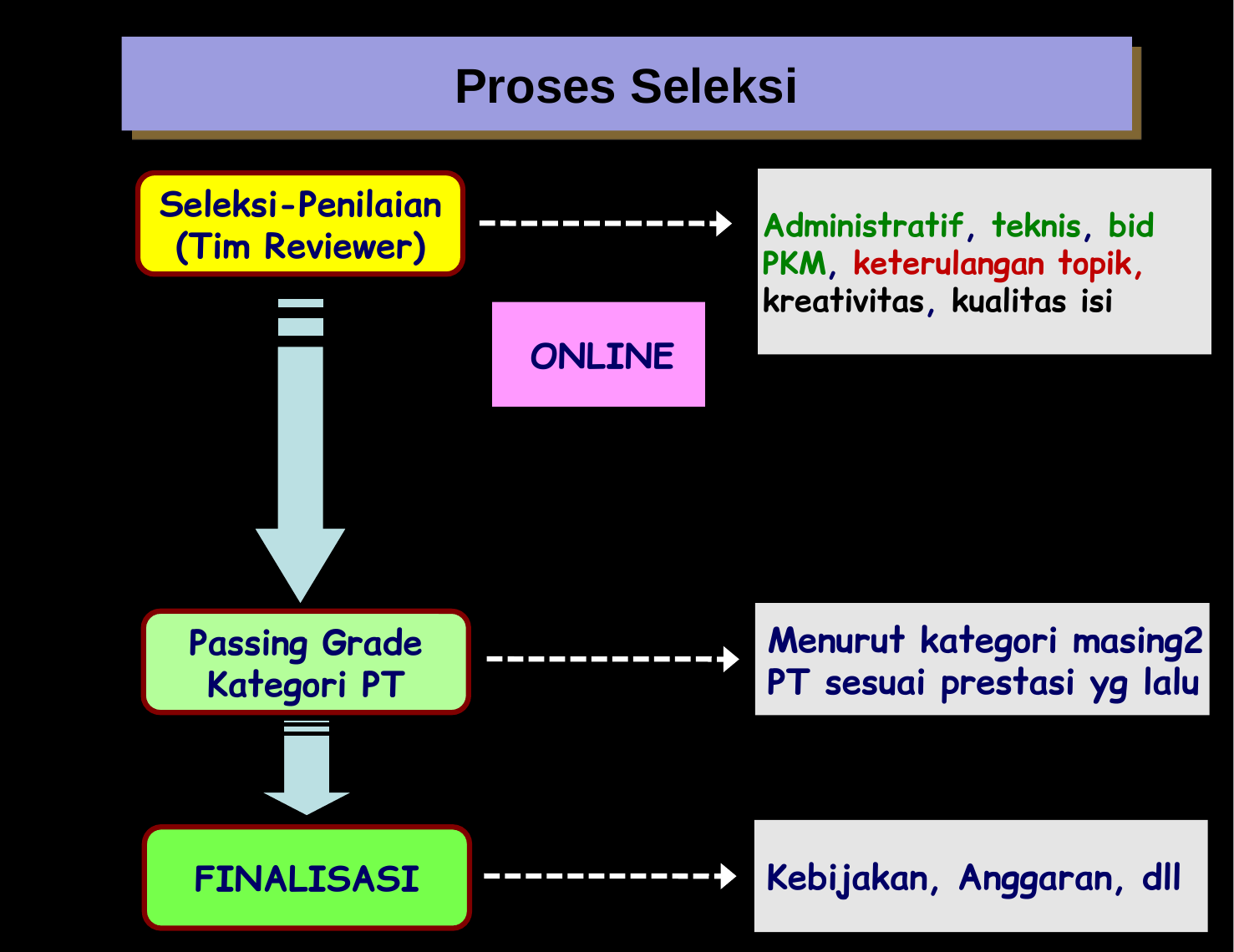

Proses Seleksi
Administratif, teknis, bid PKM, keterulangan topik,  kreativitas, kualitas isi
Seleksi-Penilaian
(Tim Reviewer)
ONLINE

Menurut kategori masing2 PT sesuai prestasi yg lalu
Passing Grade
Kategori PT

Kebijakan, Anggaran, dll
FINALISASI